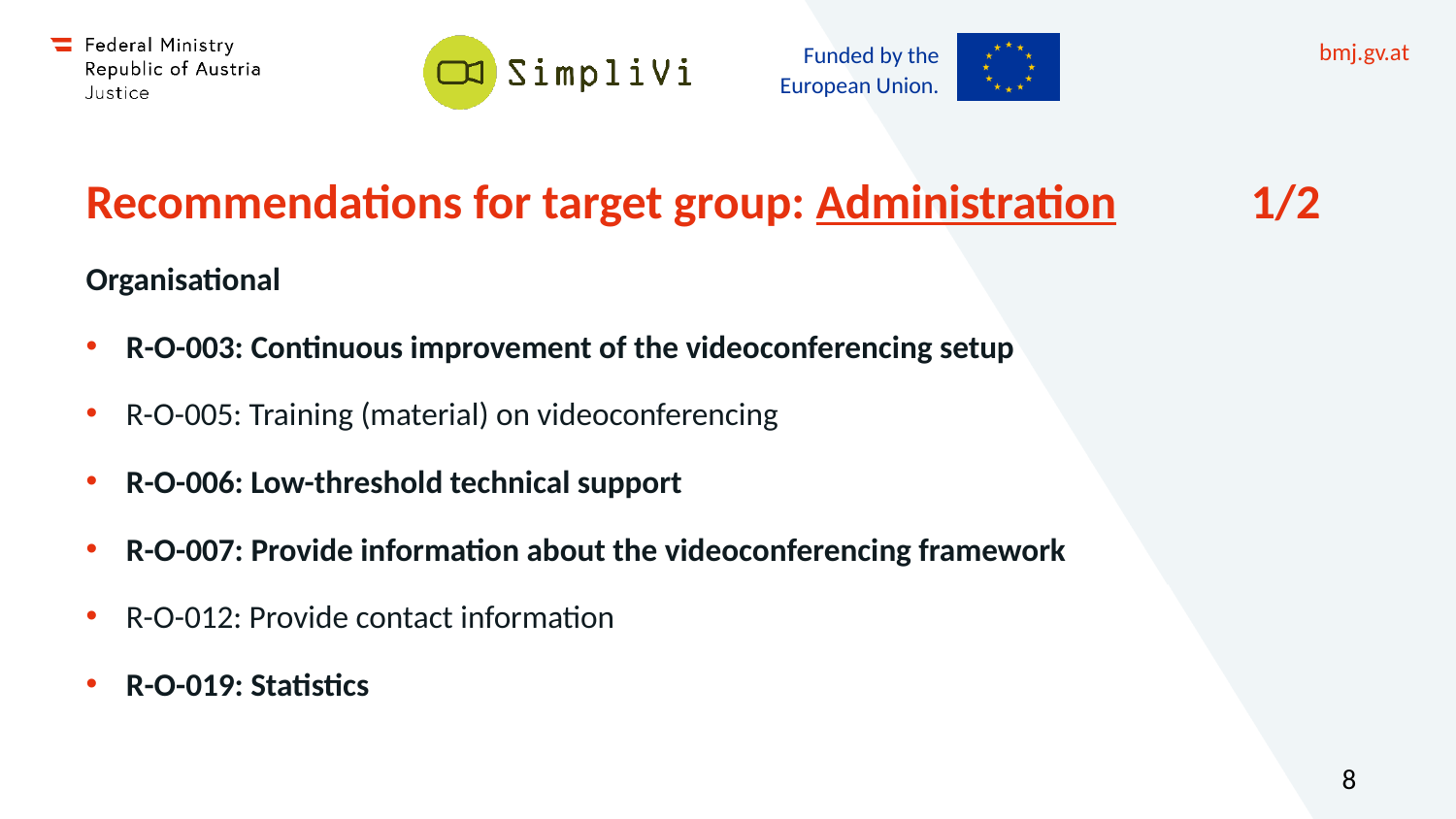

# Recommendations for target group: Administration	1/2
Organisational
R-O-003: Continuous improvement of the videoconferencing setup
R-O-005: Training (material) on videoconferencing
R-O-006: Low-threshold technical support
R-O-007: Provide information about the videoconferencing framework
R-O-012: Provide contact information
R-O-019: Statistics
8